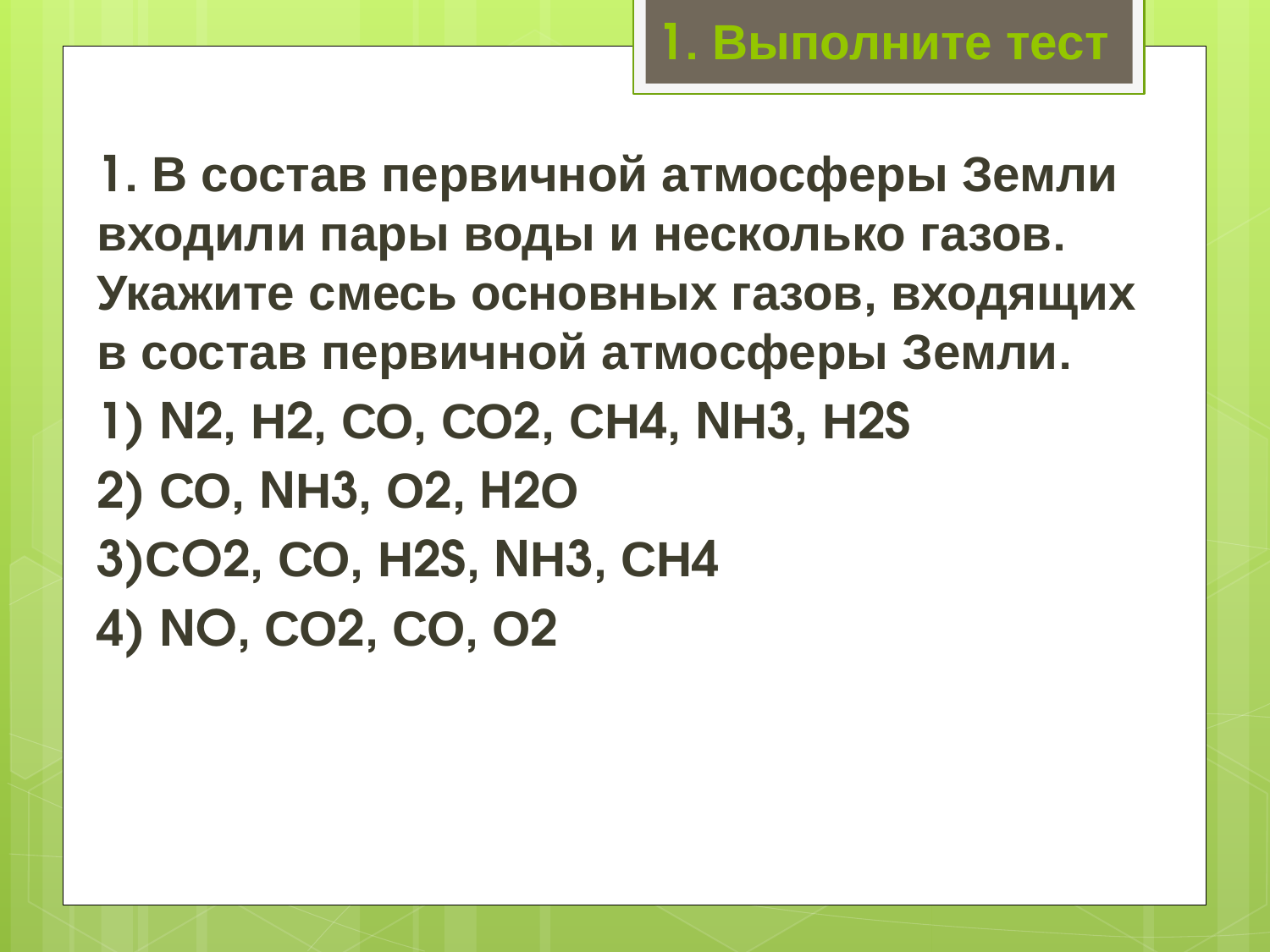

# 1. Выполните тест
1. В состав первичной атмосферы Земли входи­ли пары воды и несколько газов. Укажите смесь ос­новных газов, входящих в состав первичной атмо­сферы Земли.
1) N2, Н2, СО, СО2, СН4, NН3, Н2S
2) СО, NН3, О2, H2О
3)СO2, СО, Н2S, NН3, СН4
4) NO, СО2, СО, О2